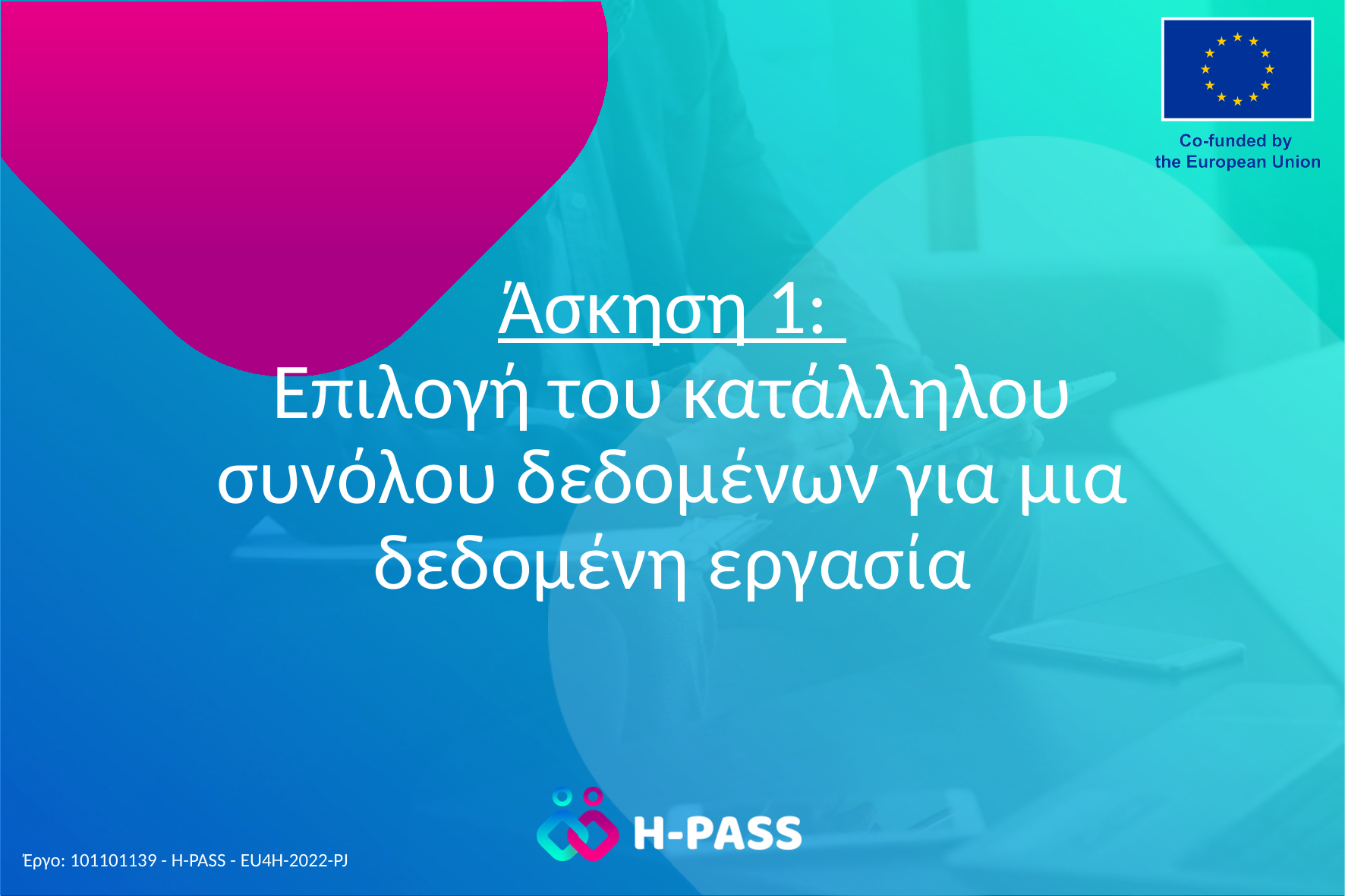

# Άσκηση 1: Επιλογή του κατάλληλου συνόλου δεδομένων για μια δεδομένη εργασία

Έργο: 101101139 - H-PASS - EU4H-2022-PJ